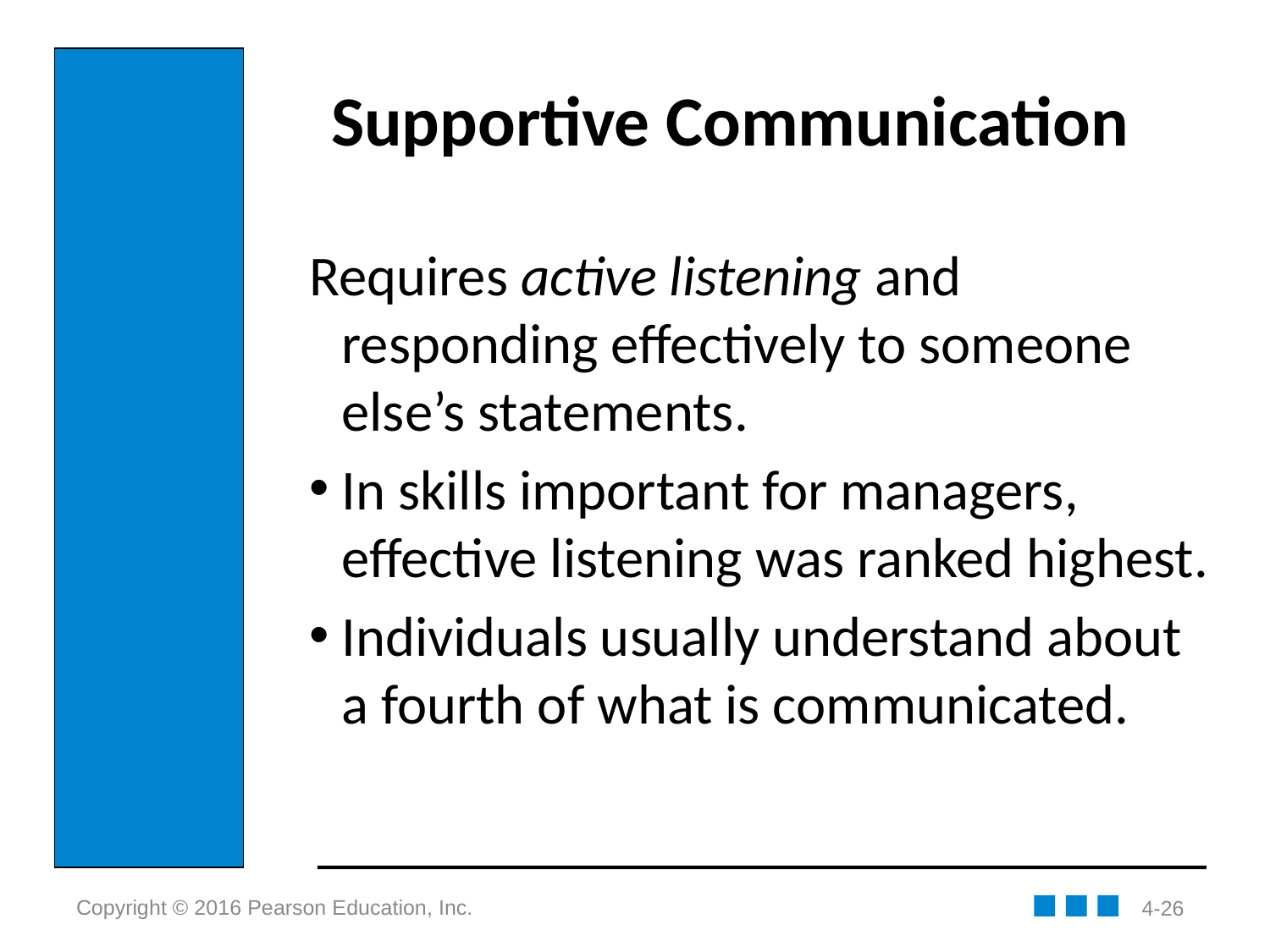

# Supportive Communication

Requires active listening and responding effectively to someone else’s statements.
In skills important for managers, effective listening was ranked highest.
Individuals usually understand about a fourth of what is communicated.

4-26
Copyright © 2016 Pearson Education, Inc.